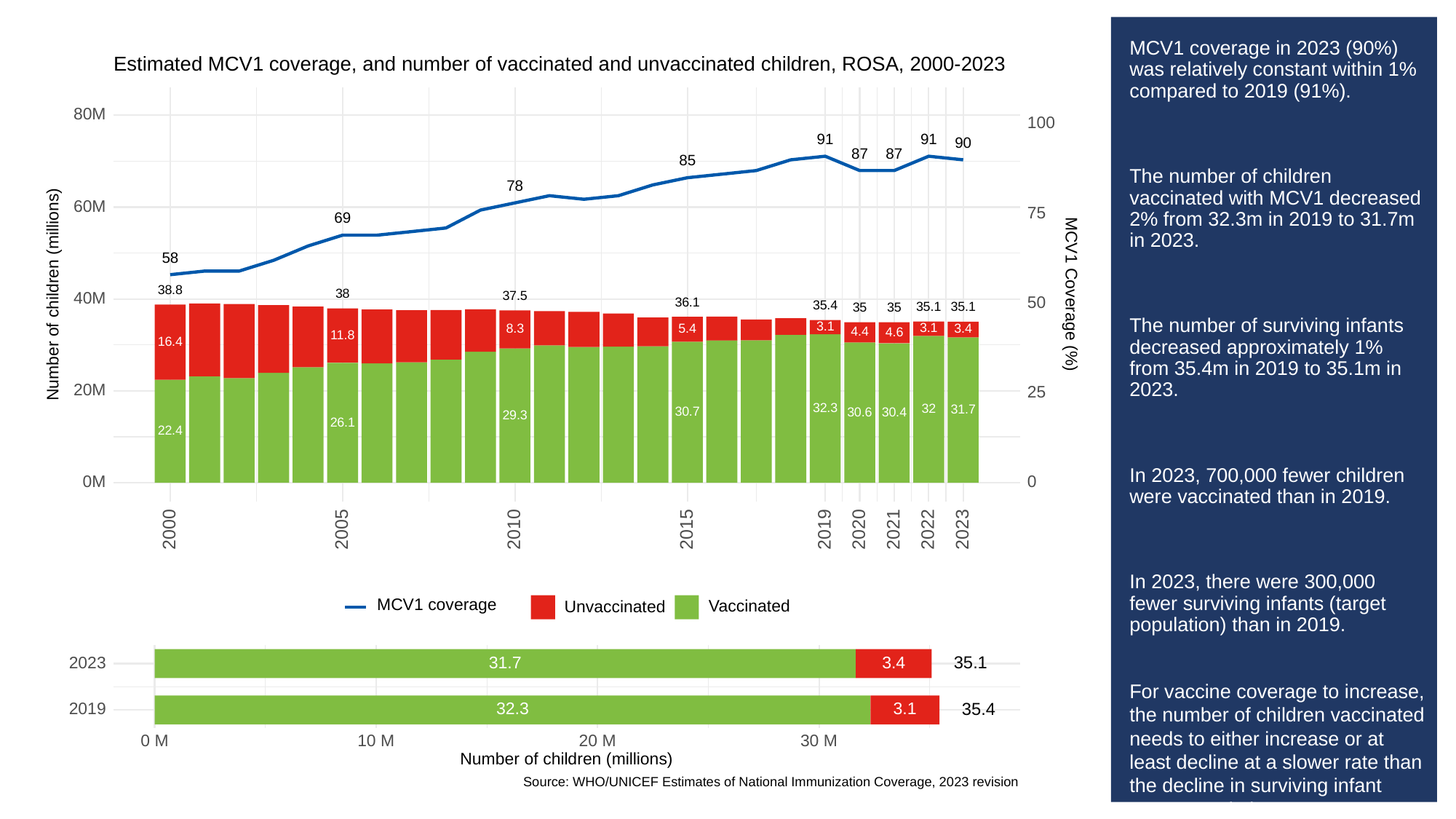

# MCV1 coverage in 2023 (90%) was relatively constant within 1% compared to 2019 (91%).

The number of children vaccinated with MCV1 decreased 2% from 32.3m in 2019 to 31.7m in 2023.

The number of surviving infants decreased approximately 1% from 35.4m in 2019 to 35.1m in 2023.

In 2023, 700,000 fewer children were vaccinated than in 2019.

In 2023, there were 300,000 fewer surviving infants (target population) than in 2019.

For vaccine coverage to increase, the number of children vaccinated needs to either increase or at least decline at a slower rate than the decline in surviving infant target population.

Estimated MCV1 coverage, and number of vaccinated and unvaccinated children, ROSA, 2000-2023

80M

100
91
91
90
87
87
85

78
60M

75
69
58

38.8
Number of children (millions)
MCV1 Coverage (%)
38
37.5
40M
50
36.1

35.4
35.1
35.1

35
35

3.1
3.1
8.3
5.4
3.4
4.4
4.6
11.8

16.4

20M
25

32.3
32
31.7
30.7
30.6
30.4
29.3
26.1
22.4

0M
0

2023
2000
2005
2010
2015
2019
2020
2021
2022

MCV1 coverage
Unvaccinated
Vaccinated

35.1
31.7
3.4
2023

35.4
32.3
3.1
2019

30 M
0 M
10 M
20 M
Number of children (millions)
Source: WHO/UNICEF Estimates of National Immunization Coverage, 2023 revision